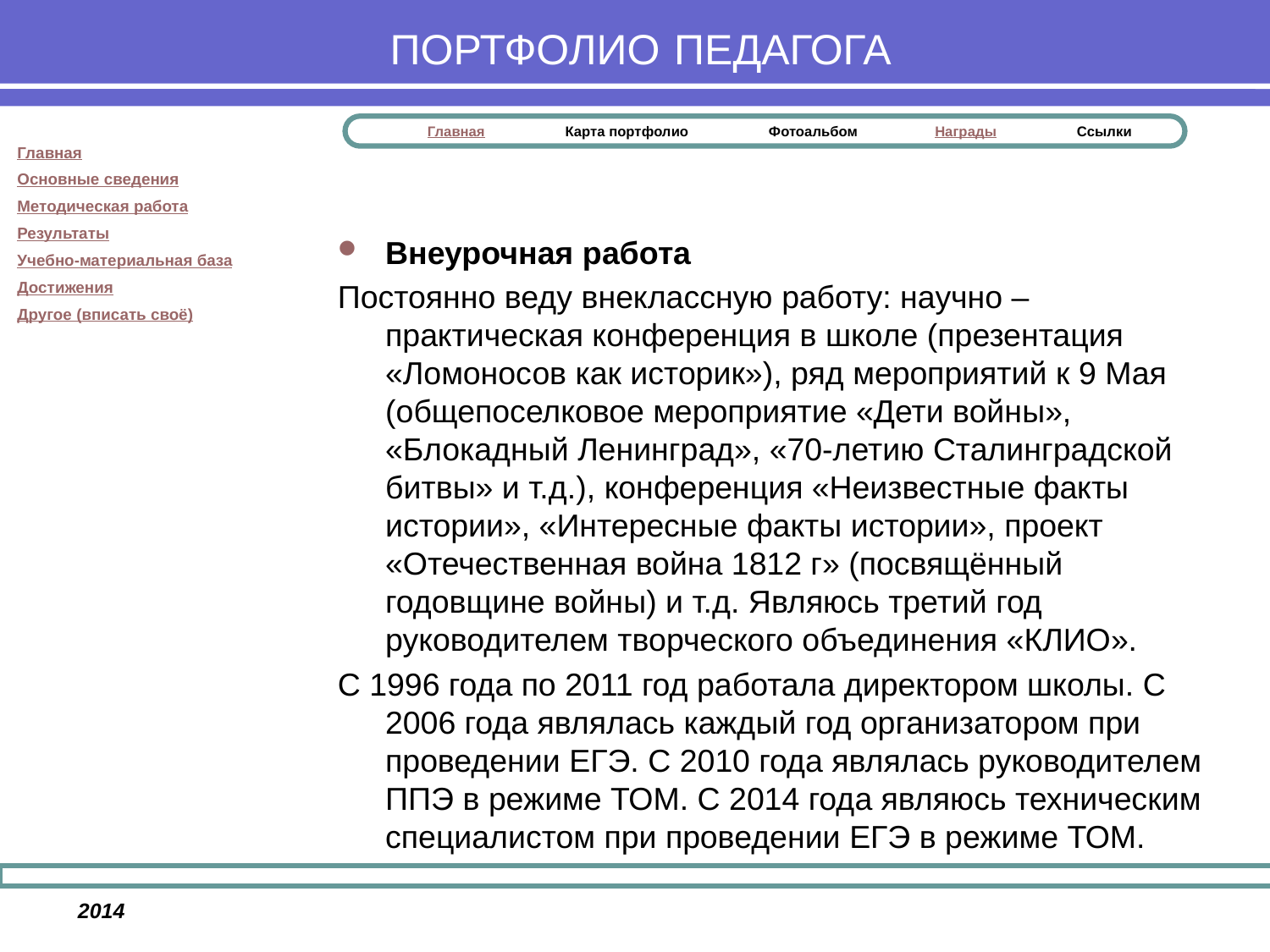

# ПОРТФОЛИО ПЕДАГОГА
Внеурочная работа
Постоянно веду внеклассную работу: научно – практическая конференция в школе (презентация «Ломоносов как историк»), ряд мероприятий к 9 Мая (общепоселковое мероприятие «Дети войны», «Блокадный Ленинград», «70-летию Сталинградской битвы» и т.д.), конференция «Неизвестные факты истории», «Интересные факты истории», проект «Отечественная война 1812 г» (посвящённый годовщине войны) и т.д. Являюсь третий год руководителем творческого объединения «КЛИО».
С 1996 года по 2011 год работала директором школы. С 2006 года являлась каждый год организатором при проведении ЕГЭ. С 2010 года являлась руководителем ППЭ в режиме ТОМ. С 2014 года являюсь техническим специалистом при проведении ЕГЭ в режиме ТОМ.

2014